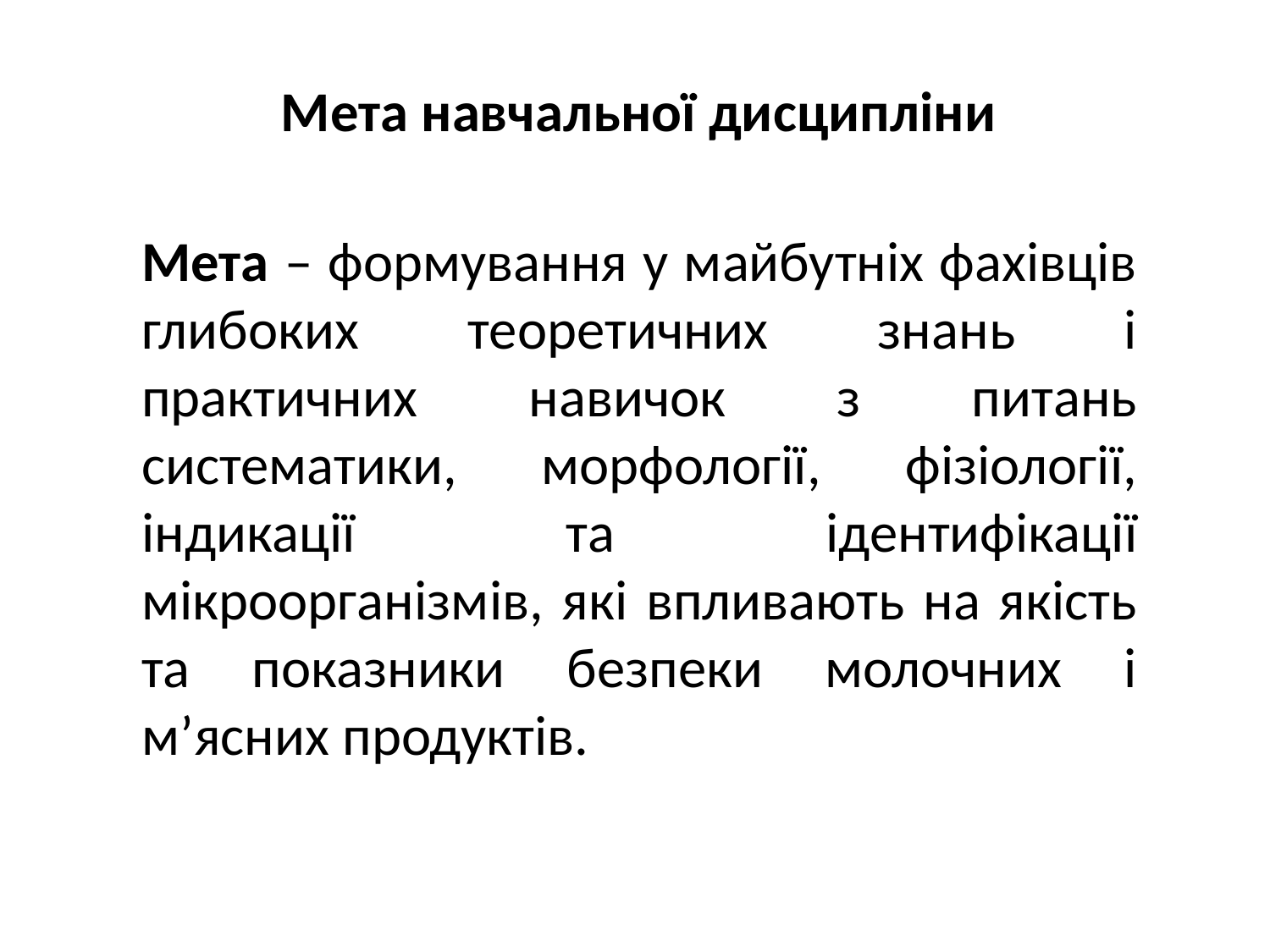

# Мета навчальної дисципліни
Мета – формування у майбутніх фахівців глибоких теоретичних знань і практичних навичок з питань систематики, морфології, фізіології, індикації та ідентифікації мікроорганізмів, які впливають на якість та показники безпеки молочних і м’ясних продуктів.